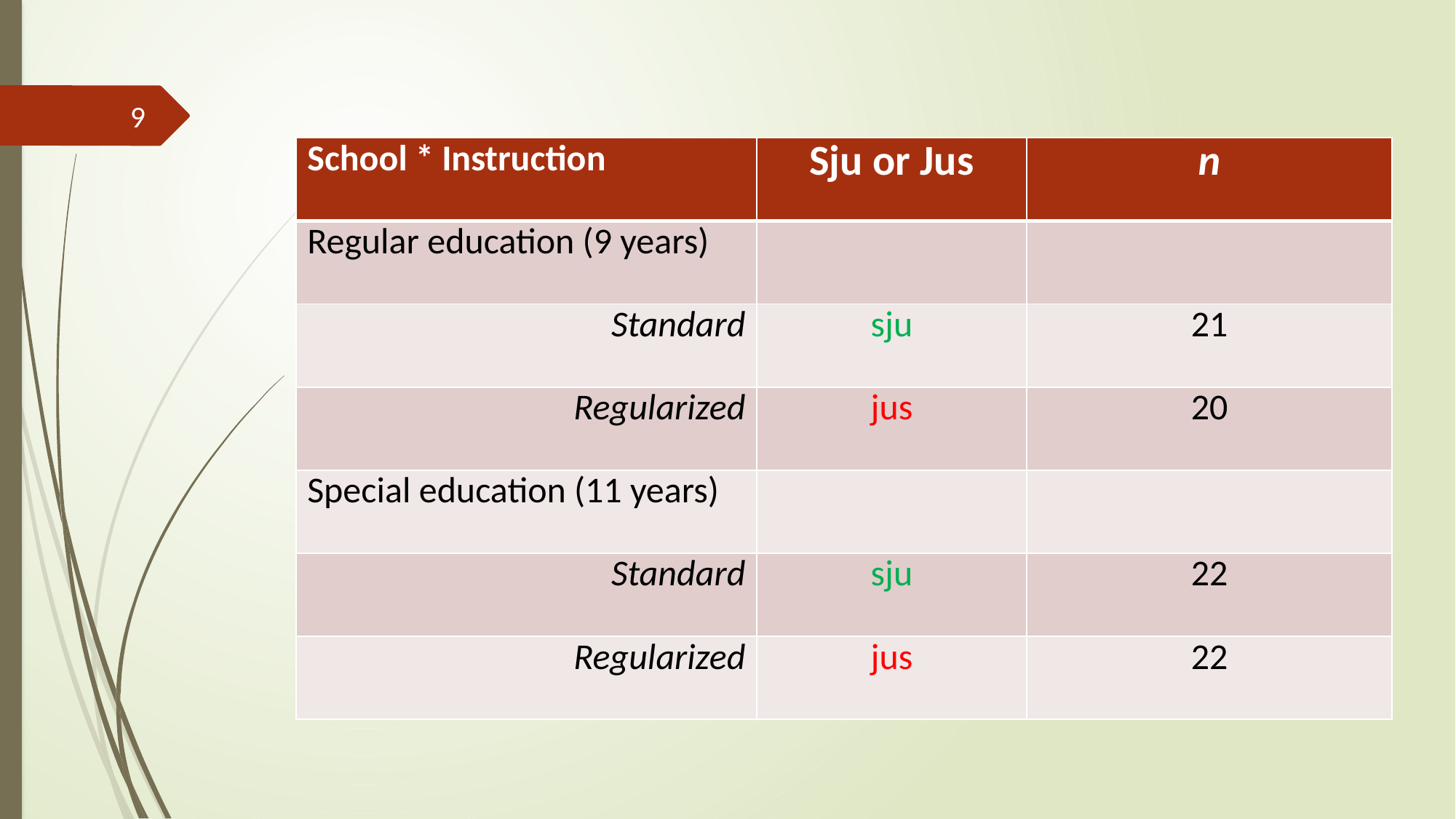

9
| School \* Instruction | Sju or Jus | n |
| --- | --- | --- |
| Regular education (9 years) |  |  |
| Standard | sju | 21 |
| Regularized | jus | 20 |
| Special education (11 years) |  |  |
| Standard | sju | 22 |
| Regularized | jus | 22 |